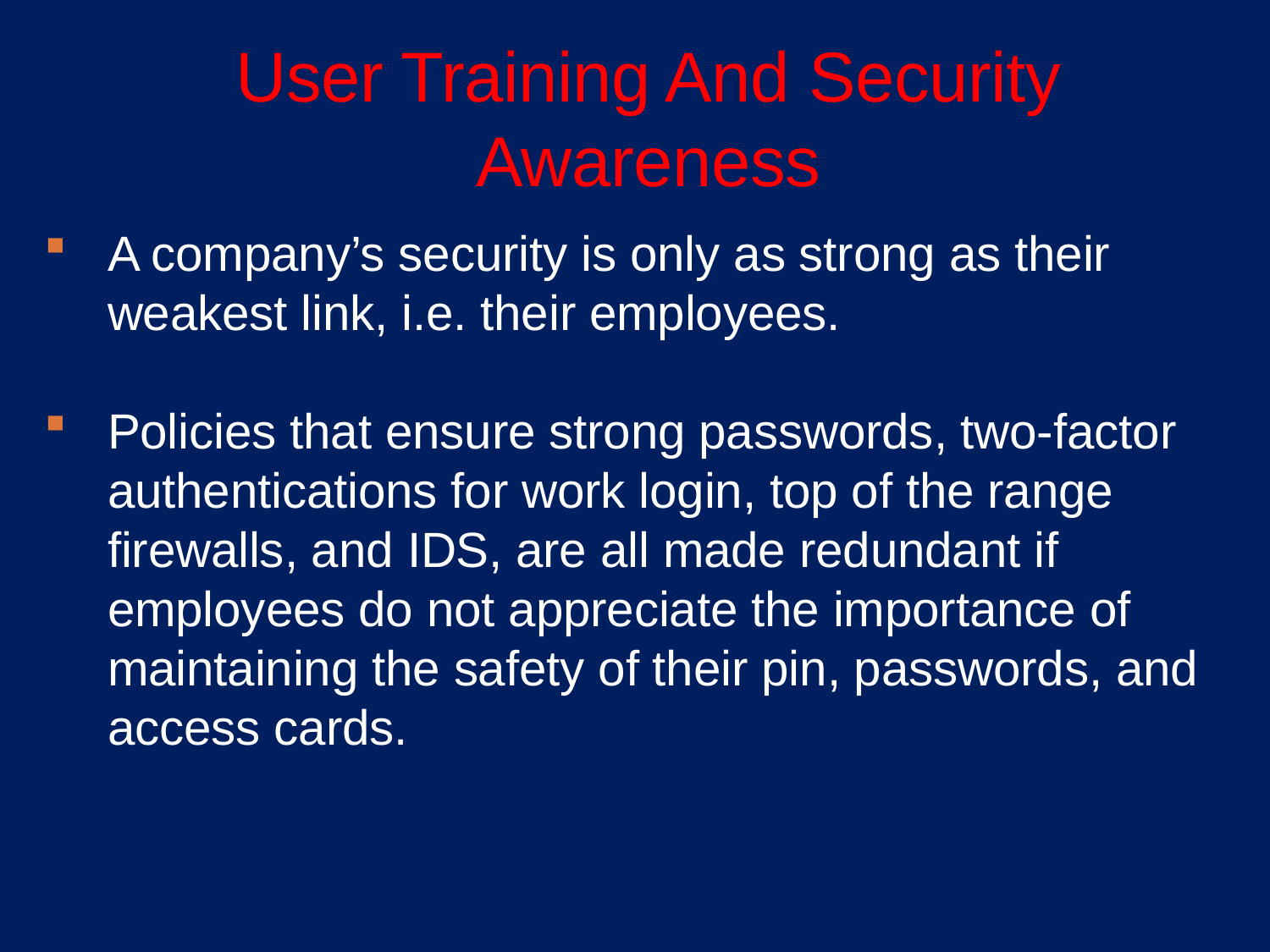

# User Training And Security Awareness
A company’s security is only as strong as their weakest link, i.e. their employees.

Policies that ensure strong passwords, two-factor authentications for work login, top of the range firewalls, and IDS, are all made redundant if employees do not appreciate the importance of maintaining the safety of their pin, passwords, and access cards.